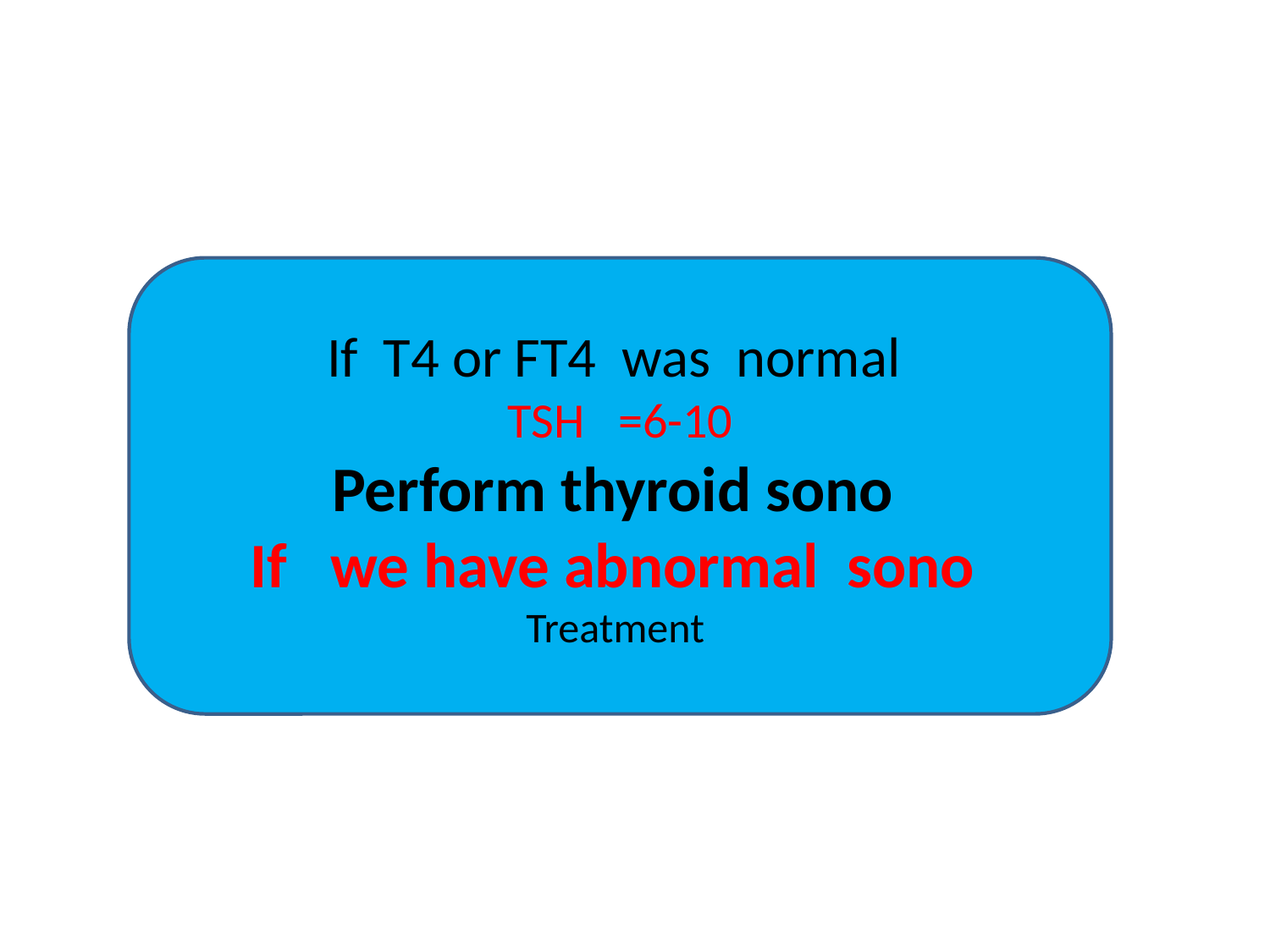

#

If  T4 or FT4  was  normal
TSH   =6-10
Perform thyroid sono
If   we have abnormal  sono
Treatment